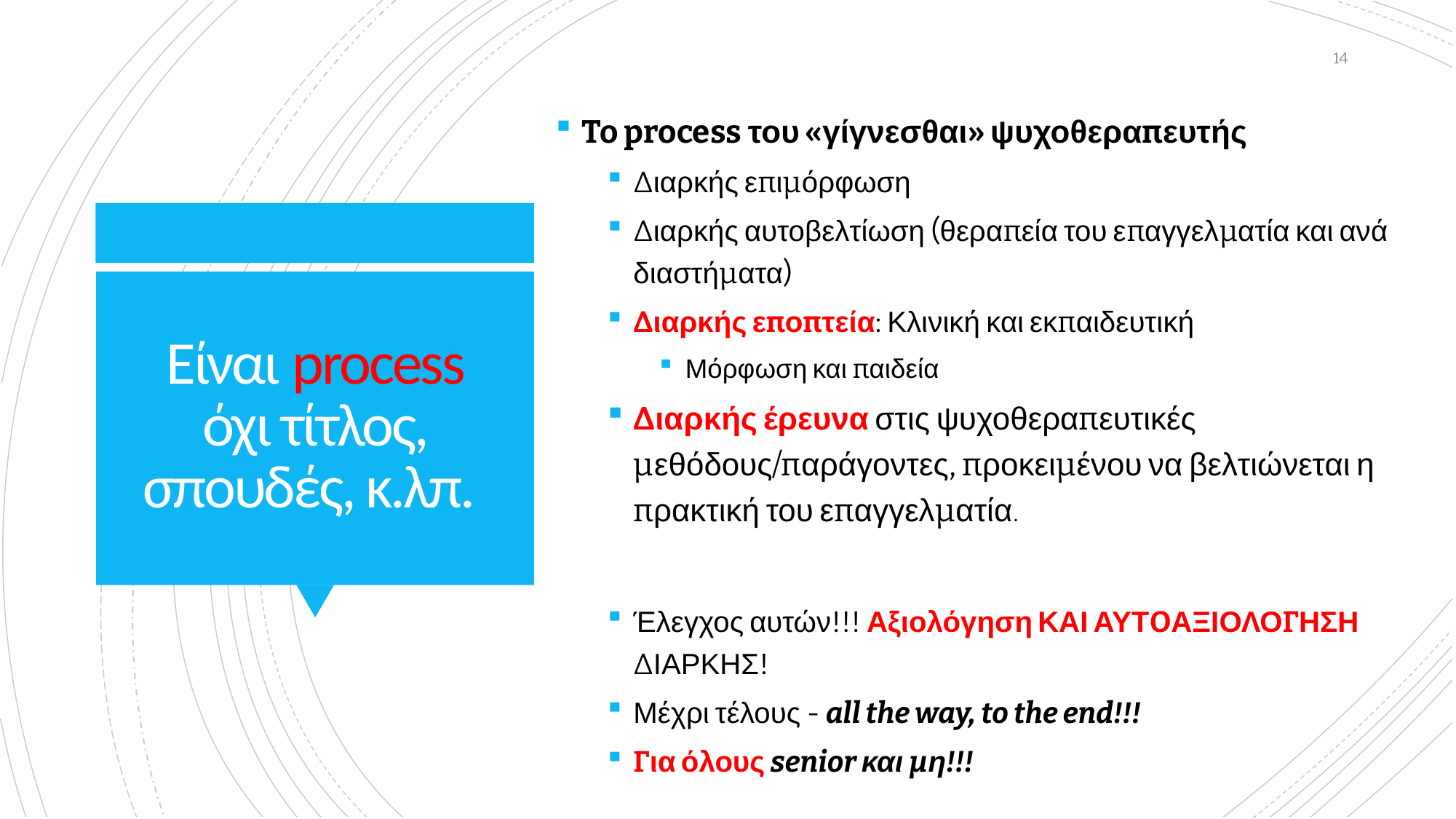

14
To process του «γίγνεσθαι» ψυχοθεραπευτής
Διαρκής επιμόρφωση
Διαρκής αυτοβελτίωση (θεραπεία του επαγγελματία και ανά διαστήματα)
Διαρκής εποπτεία: Κλινική και εκπαιδευτική
Μόρφωση και παιδεία
Διαρκής έρευνα στις ψυχοθεραπευτικές μεθόδους/παράγοντες, προκειμένου να βελτιώνεται η πρακτική του επαγγελματία.

Έλεγχος αυτών!!! Αξιολόγηση ΚΑΙ ΑΥΤOΑΞΙΟΛΟΓΗΣΗ ΔΙΑΡΚΗΣ!
Μέχρι τέλους - all the way, to the end!!!
Για όλους senior και μη!!!
# Είναι process όχι τίτλος, σπουδές, κ.λπ.